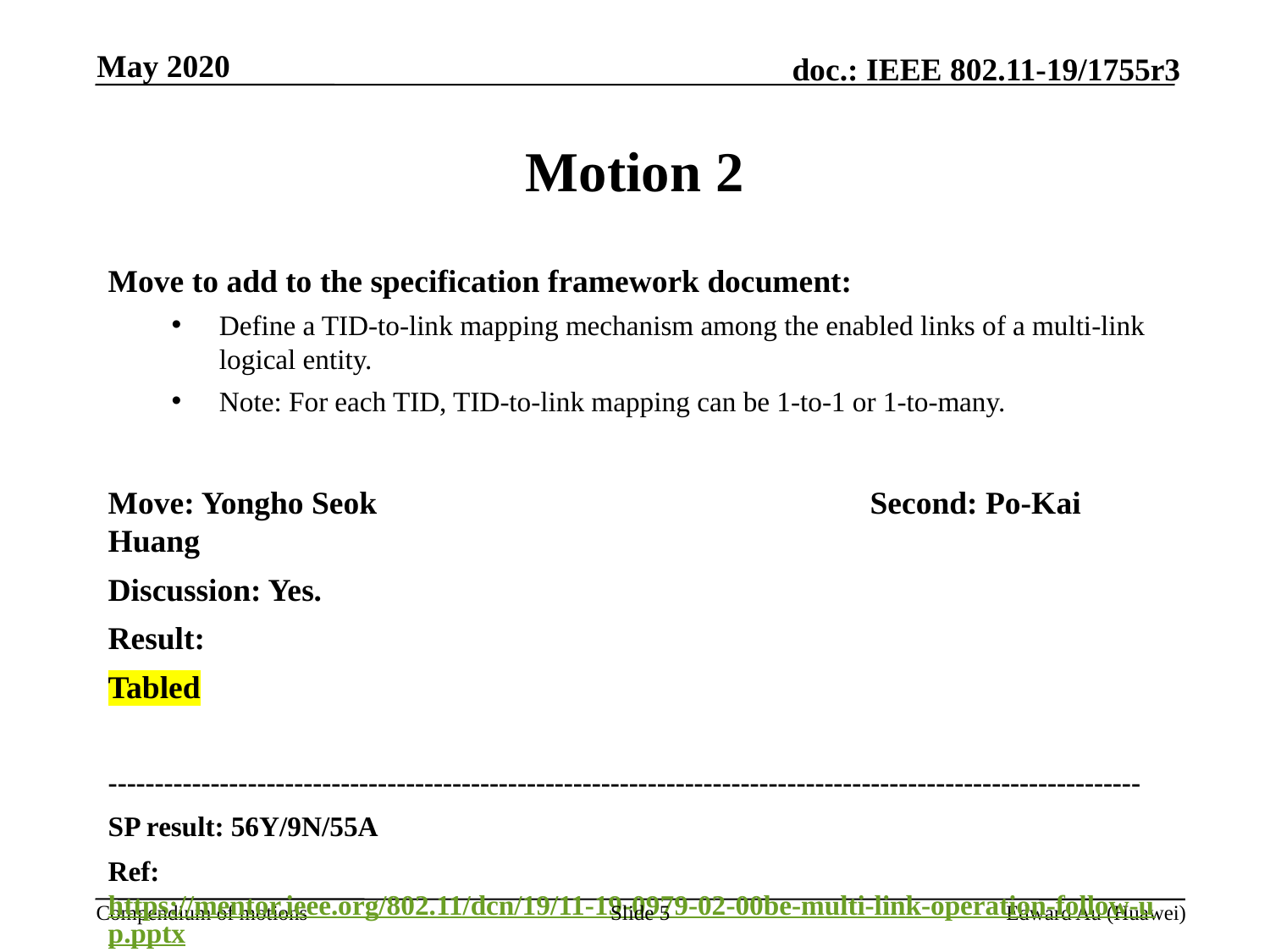

May 2020
# Motion 2
Move to add to the specification framework document:
Define a TID-to-link mapping mechanism among the enabled links of a multi-link logical entity.
Note: For each TID, TID-to-link mapping can be 1-to-1 or 1-to-many.

Move: Yongho Seok				Second: Po-Kai Huang
Discussion: Yes.
Result:
Tabled

---------------------------------------------------------------------------------------------------------------
SP result: 56Y/9N/55A
Ref: https://mentor.ieee.org/802.11/dcn/19/11-19-0979-02-00be-multi-link-operation-follow-up.pptx
Slide 5
Edward Au (Huawei)